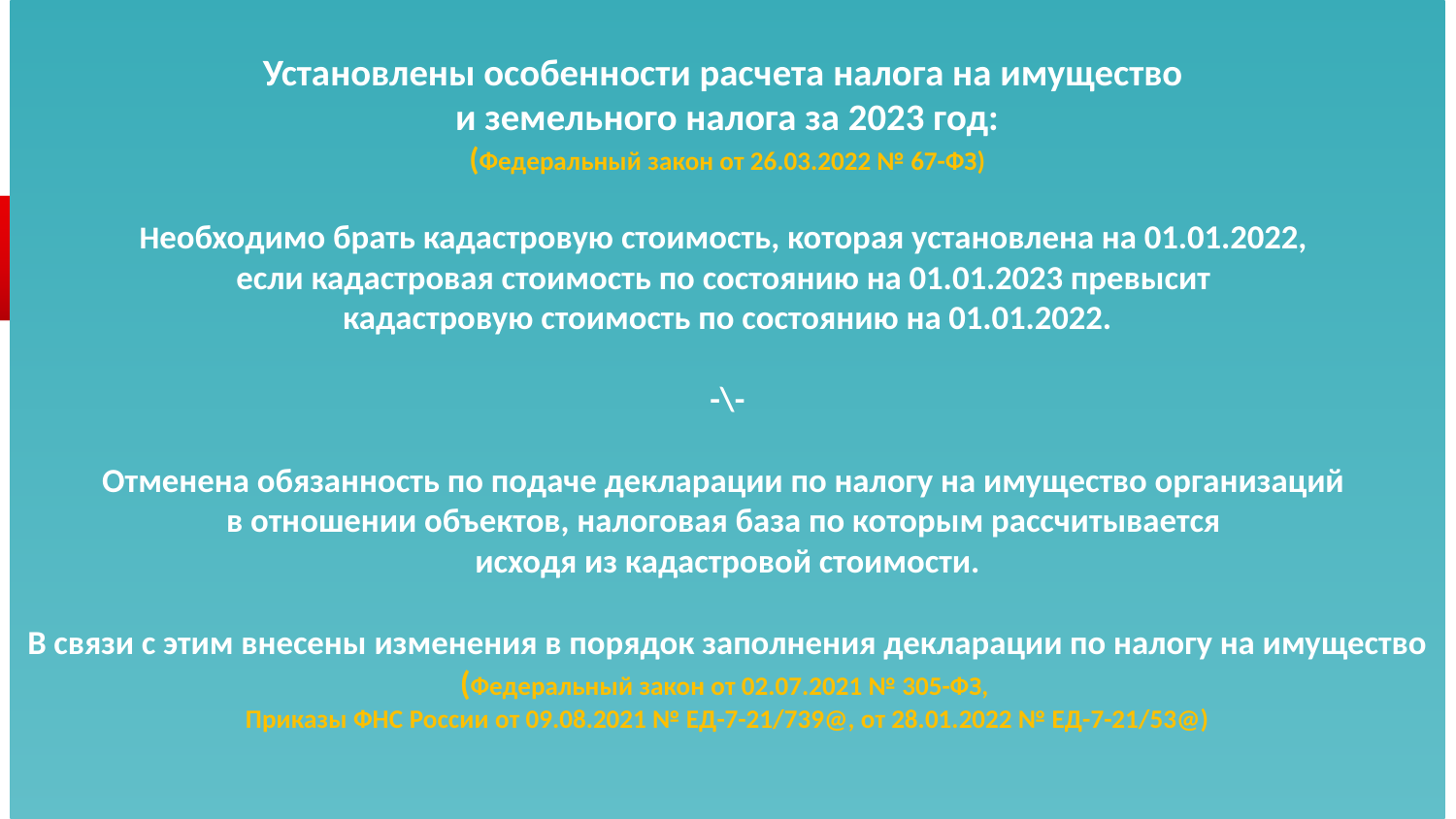

# Установлены особенности расчета налога на имущество и земельного налога за 2023 год: (Федеральный закон от 26.03.2022 № 67-ФЗ) Необходимо брать кадастровую стоимость, которая установлена на 01.01.2022, если кадастровая стоимость по состоянию на 01.01.2023 превысит кадастровую стоимость по состоянию на 01.01.2022. -\- Отменена обязанность по подаче декларации по налогу на имущество организаций в отношении объектов, налоговая база по которым рассчитывается исходя из кадастровой стоимости. В связи с этим внесены изменения в порядок заполнения декларации по налогу на имущество (Федеральный закон от 02.07.2021 № 305-ФЗ, Приказы ФНС России от 09.08.2021 № ЕД-7-21/739@, от 28.01.2022 № ЕД-7-21/53@)